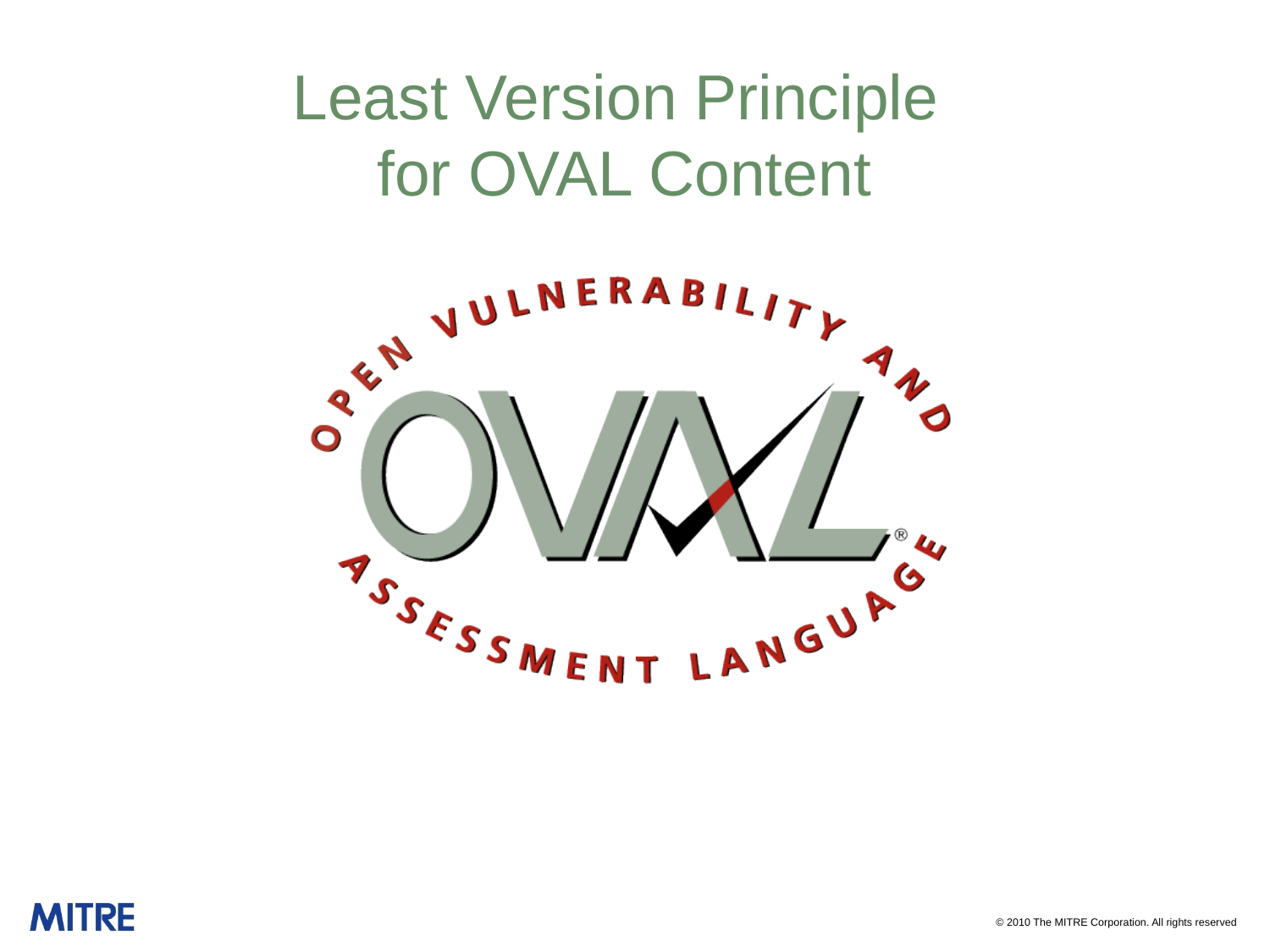

# Least Version Principle for OVAL Content